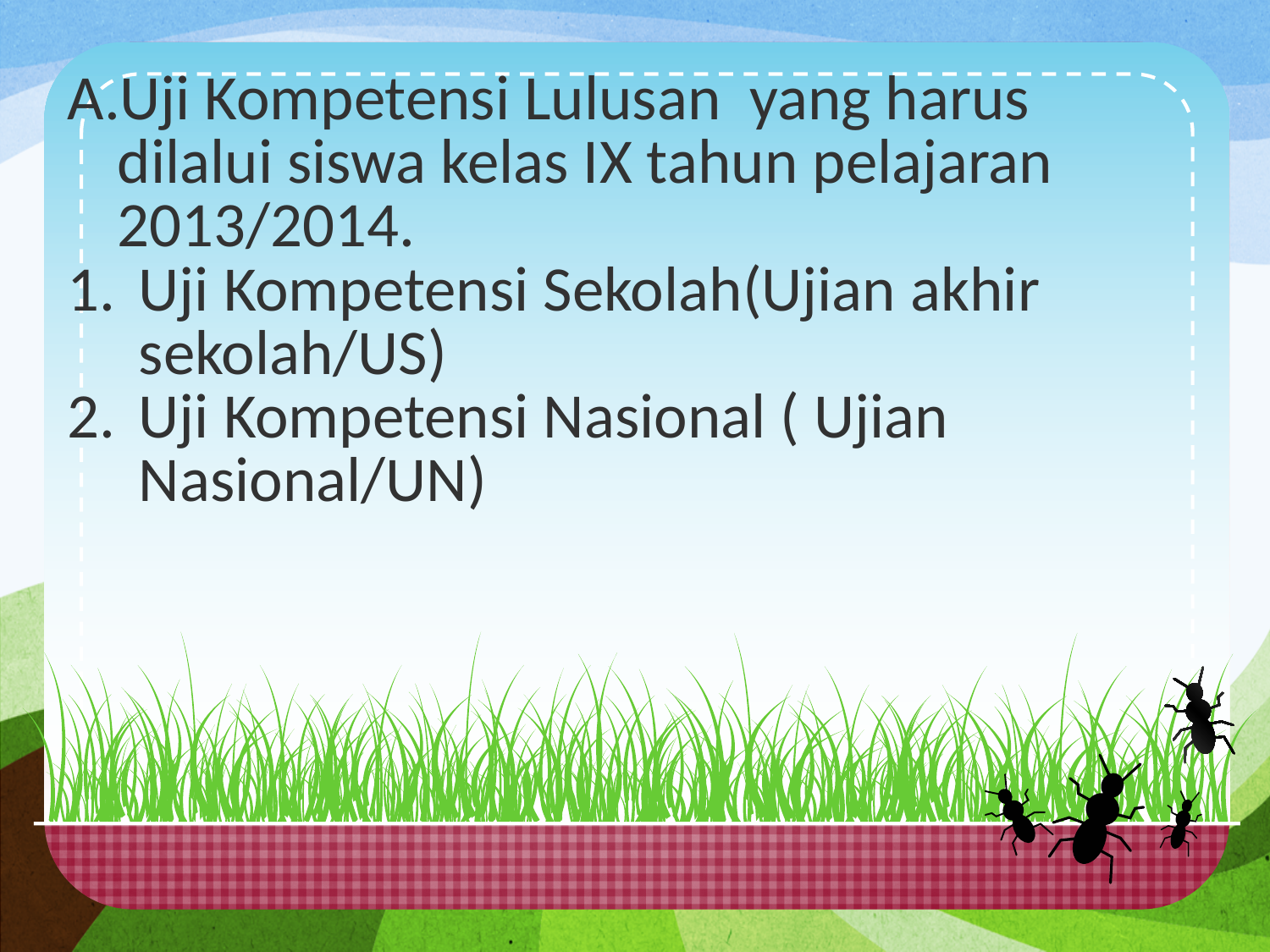

A.Uji Kompetensi Lulusan  yang harus dilalui siswa kelas IX tahun pelajaran 2013/2014.
Uji Kompetensi Sekolah(Ujian akhir sekolah/US)
Uji Kompetensi Nasional ( Ujian Nasional/UN)